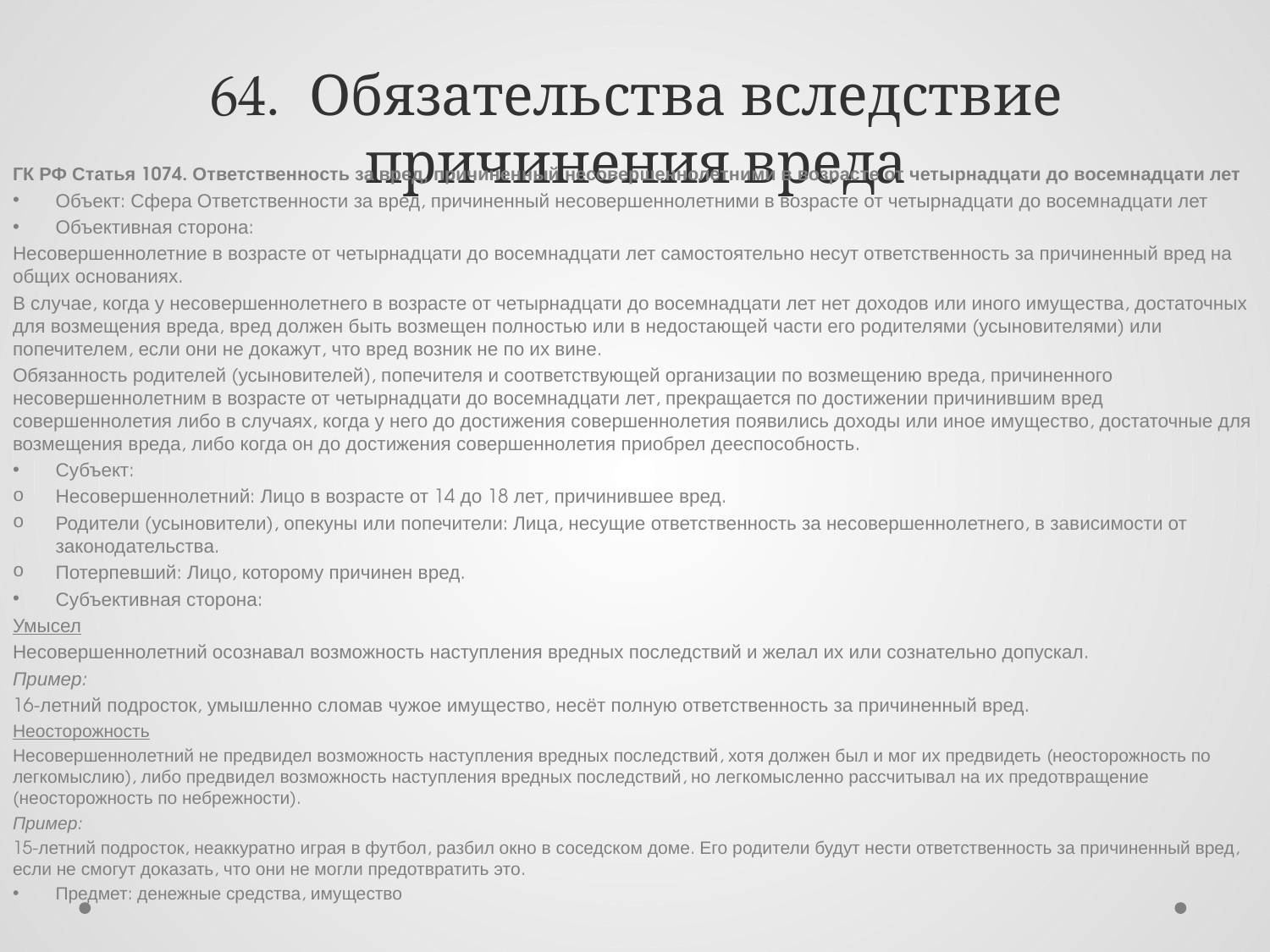

# 64.  Обязательства вследствие причинения вреда
ГК РФ Статья 1074. Ответственность за вред, причиненный несовершеннолетними в возрасте от четырнадцати до восемнадцати лет
Объект: Сфера Ответственности за вред, причиненный несовершеннолетними в возрасте от четырнадцати до восемнадцати лет
Объективная сторона:
Несовершеннолетние в возрасте от четырнадцати до восемнадцати лет самостоятельно несут ответственность за причиненный вред на общих основаниях.
В случае, когда у несовершеннолетнего в возрасте от четырнадцати до восемнадцати лет нет доходов или иного имущества, достаточных для возмещения вреда, вред должен быть возмещен полностью или в недостающей части его родителями (усыновителями) или попечителем, если они не докажут, что вред возник не по их вине.
Обязанность родителей (усыновителей), попечителя и соответствующей организации по возмещению вреда, причиненного несовершеннолетним в возрасте от четырнадцати до восемнадцати лет, прекращается по достижении причинившим вред совершеннолетия либо в случаях, когда у него до достижения совершеннолетия появились доходы или иное имущество, достаточные для возмещения вреда, либо когда он до достижения совершеннолетия приобрел дееспособность.
Субъект:
Несовершеннолетний: Лицо в возрасте от 14 до 18 лет, причинившее вред.
Родители (усыновители), опекуны или попечители: Лица, несущие ответственность за несовершеннолетнего, в зависимости от законодательства.
Потерпевший: Лицо, которому причинен вред.
Субъективная сторона:
Умысел
Несовершеннолетний осознавал возможность наступления вредных последствий и желал их или сознательно допускал.
Пример:
16-летний подросток, умышленно сломав чужое имущество, несёт полную ответственность за причиненный вред.
Неосторожность
Несовершеннолетний не предвидел возможность наступления вредных последствий, хотя должен был и мог их предвидеть (неосторожность по легкомыслию), либо предвидел возможность наступления вредных последствий, но легкомысленно рассчитывал на их предотвращение (неосторожность по небрежности).
Пример:
15-летний подросток, неаккуратно играя в футбол, разбил окно в соседском доме. Его родители будут нести ответственность за причиненный вред, если не смогут доказать, что они не могли предотвратить это.
Предмет: денежные средства, имущество